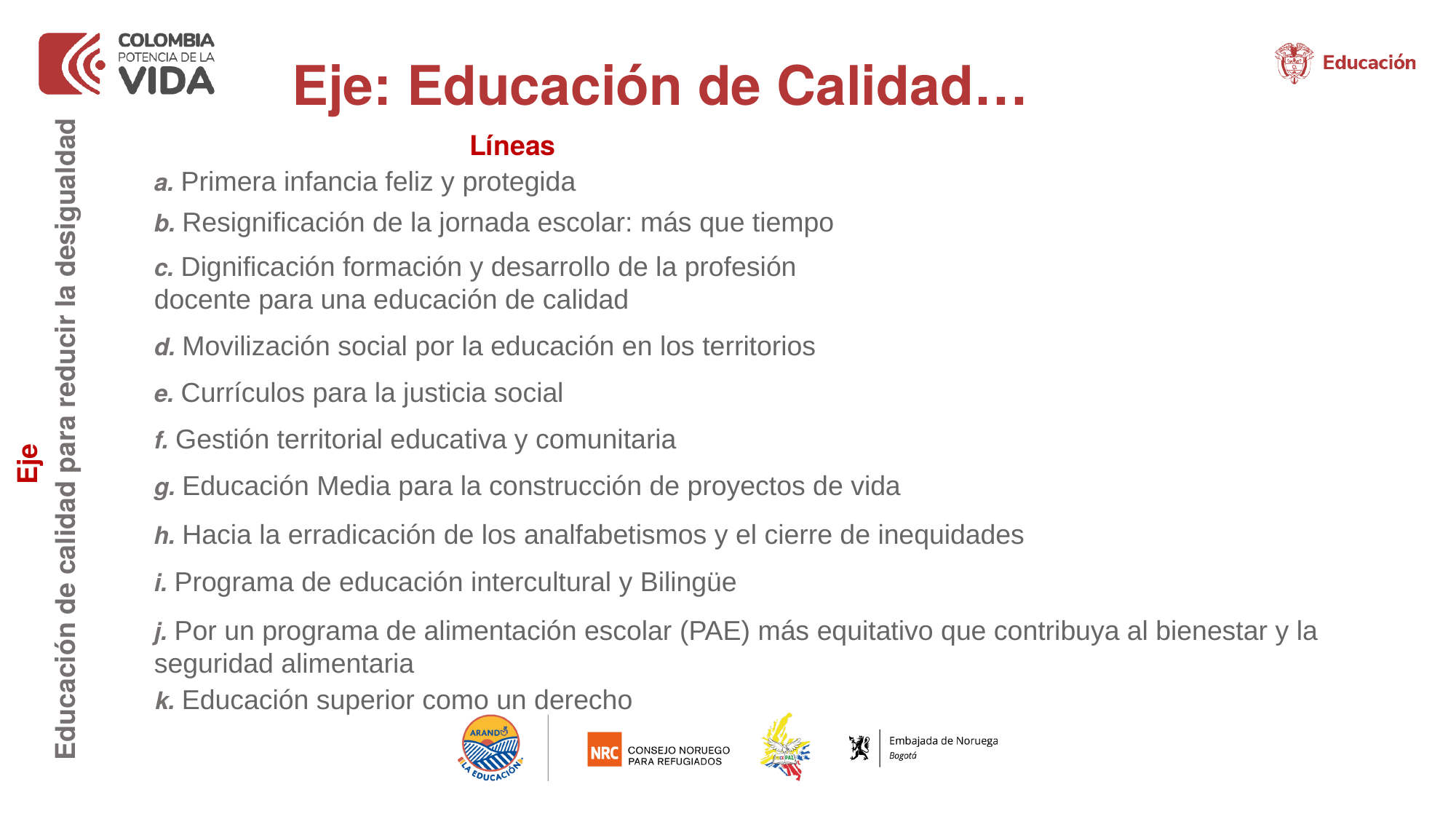

Eje: Educación de Calidad…
Líneas
a. Primera infancia feliz y protegida

b. Resignificación de la jornada escolar: más que tiempo
c. Dignificación formación y desarrollo de la profesión docente para una educación de calidad
d. Movilización social por la educación en los territorios
e. Currículos para la justicia social
f. Gestión territorial educativa y comunitaria
Educación de calidad para reducir la desigualdad
Eje
g. Educación Media para la construcción de proyectos de vida
h. Hacia la erradicación de los analfabetismos y el cierre de inequidades
i. Programa de educación intercultural y Bilingüe
j. Por un programa de alimentación escolar (PAE) más equitativo que contribuya al bienestar y la seguridad alimentaria
k. Educación superior como un derecho